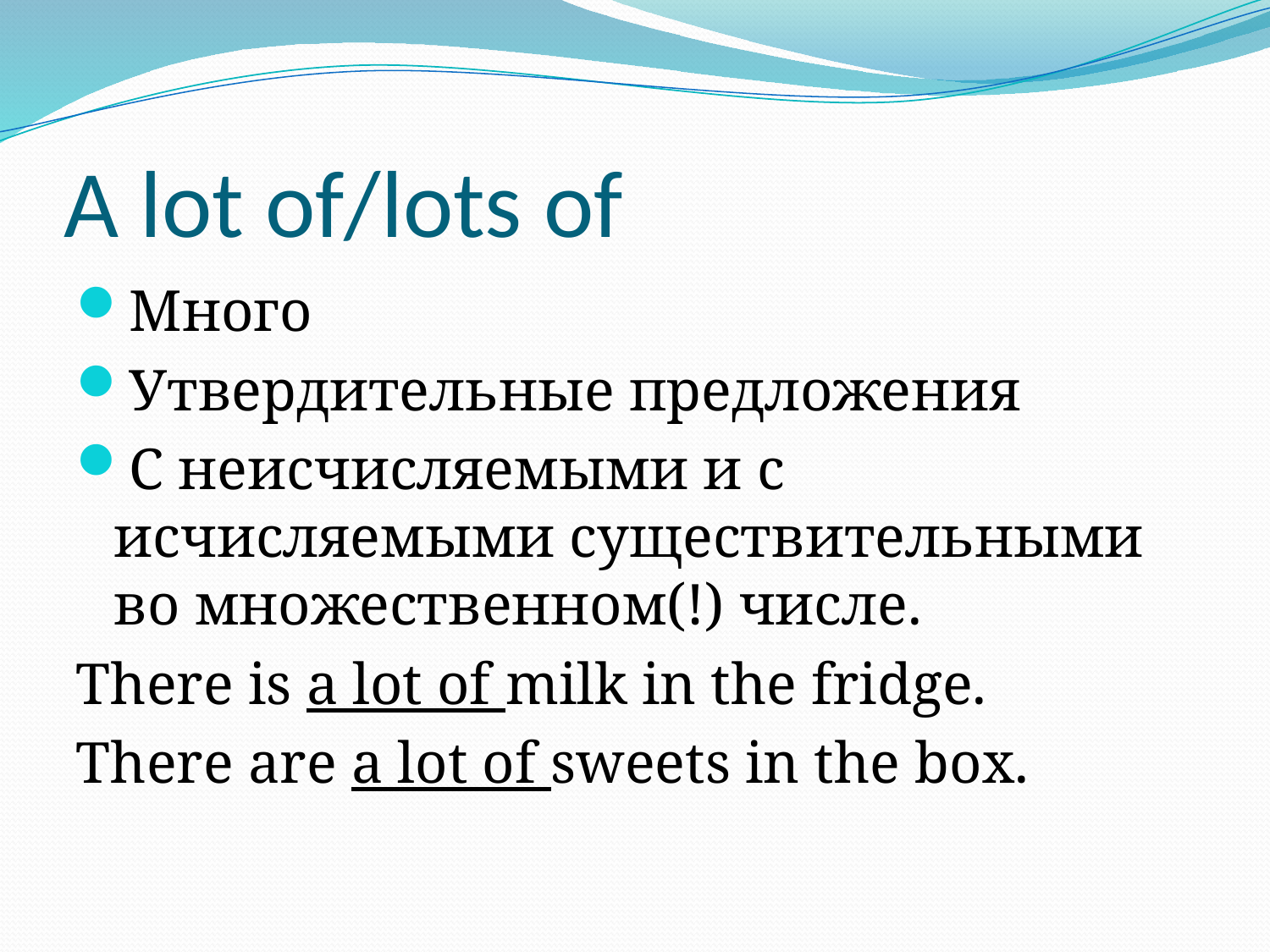

# A lot of/lots of
Много
Утвердительные предложения
С неисчисляемыми и с исчисляемыми существительными во множественном(!) числе.
There is a lot of milk in the fridge.
There are a lot of sweets in the box.